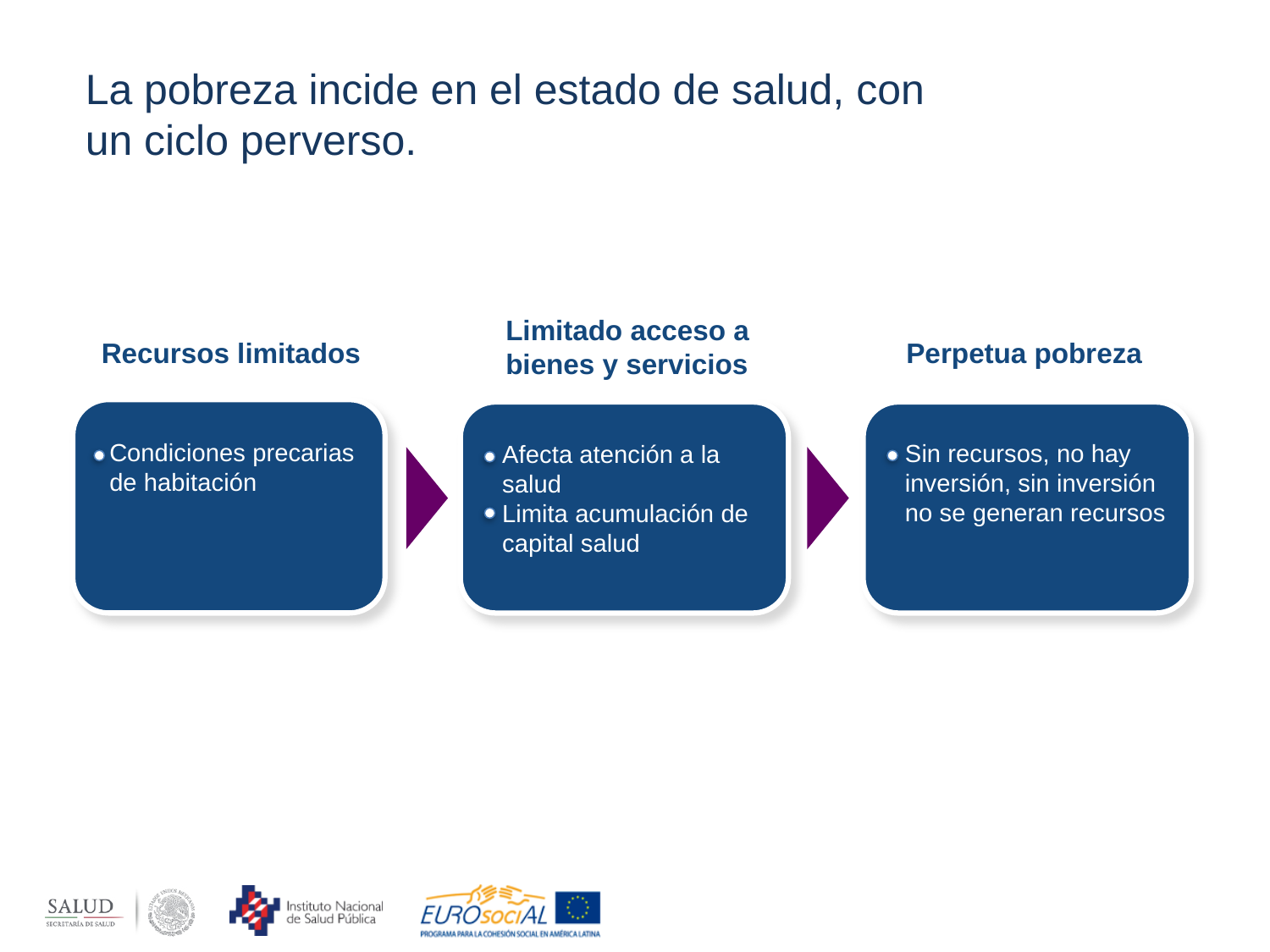

La pobreza incide en el estado de salud, con
un ciclo perverso.
Limitado acceso a
bienes y servicios
Recursos limitados
Perpetua pobreza

Condiciones precarias de habitación
Sin recursos, no hay inversión, sin inversión
no se generan recursos
Afecta atención a la
salud
Limita acumulación de  capital salud